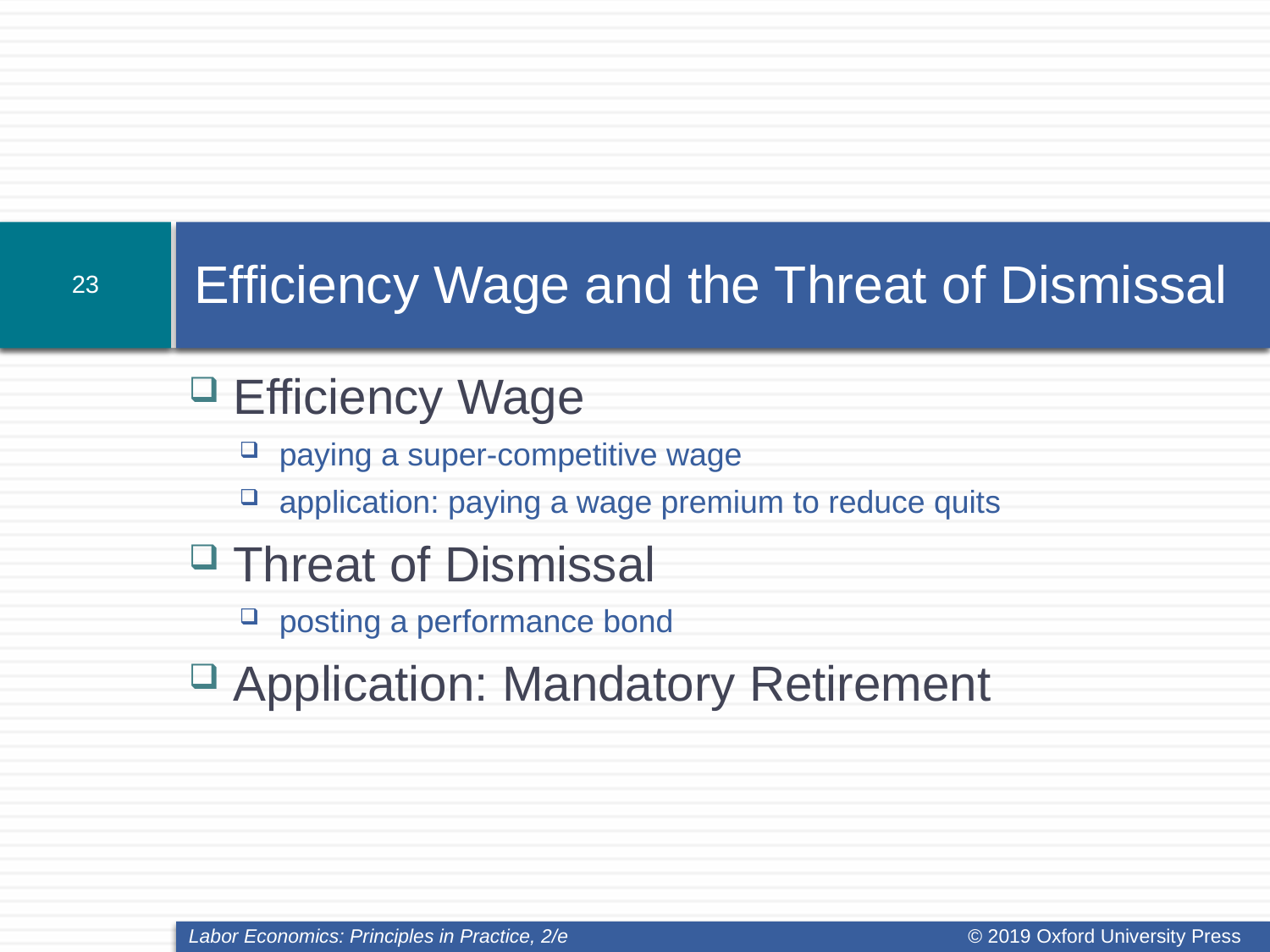

23
# Efficiency Wage and the Threat of Dismissal
Efficiency Wage
paying a super-competitive wage
application: paying a wage premium to reduce quits
Threat of Dismissal
posting a performance bond
Application: Mandatory Retirement
Labor Economics: Principles in Practice, 2/e
© 2019 Oxford University Press